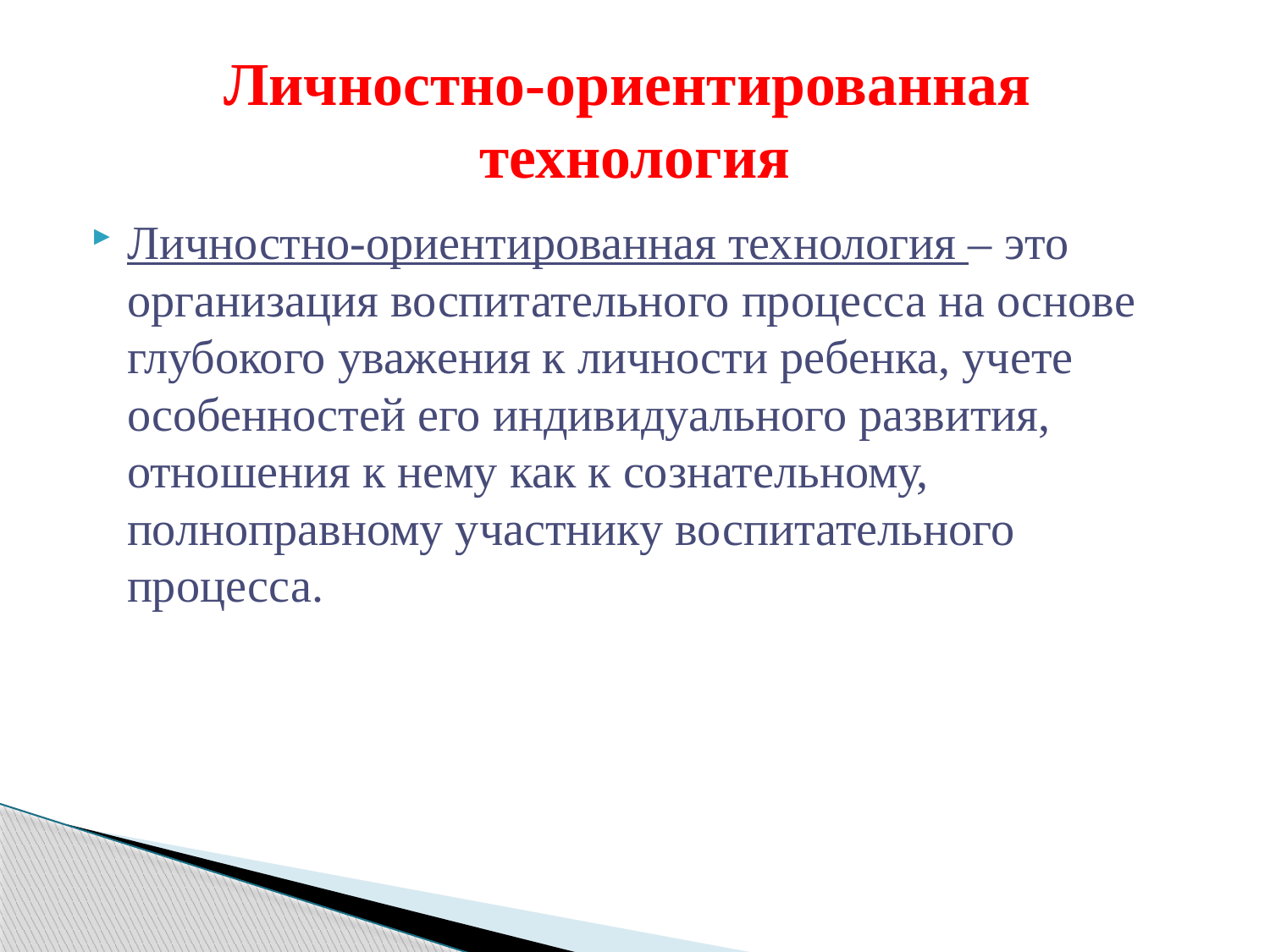

# Личностно-ориентированная  технология
Личностно-ориентированная технология – это организация воспитательного процесса на основе глубокого уважения к личности ребенка, учете особенностей его индивидуального развития, отношения к нему как к сознательному, полноправному участнику воспитательного процесса.